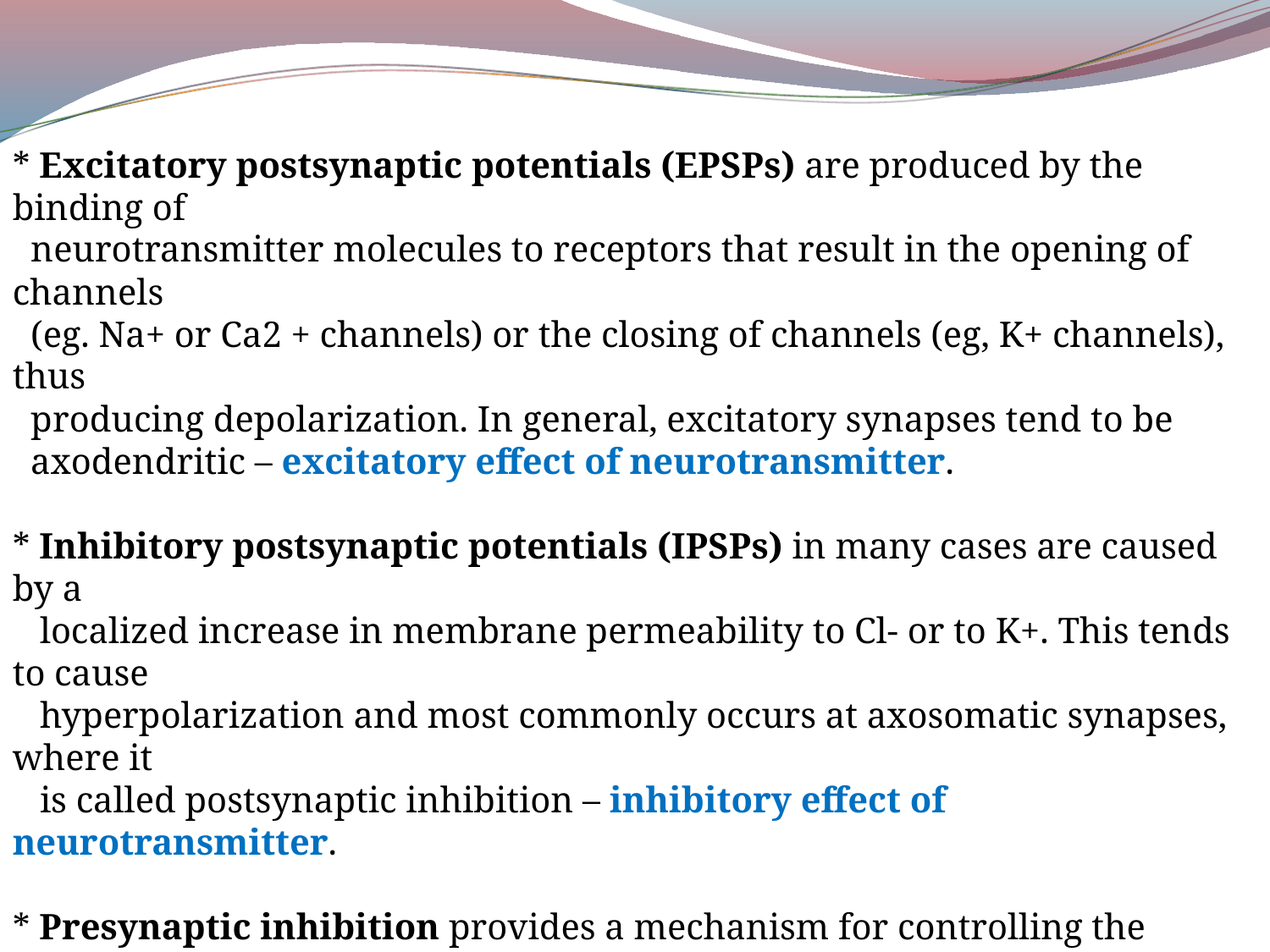

* Excitatory postsynaptic potentials (EPSPs) are produced by the binding of
  neurotransmitter molecules to receptors that result in the opening of channels
  (eg. Na+ or Ca2 + channels) or the closing of channels (eg, K+ channels), thus
  producing depolarization. In general, excitatory synapses tend to be
  axodendritic – excitatory effect of neurotransmitter.

* Inhibitory postsynaptic potentials (IPSPs) in many cases are caused by a
   localized increase in membrane permeability to Cl- or to K+. This tends to cause
   hyperpolarization and most commonly occurs at axosomatic synapses, where it
   is called postsynaptic inhibition – inhibitory effect of neurotransmitter.

* Presynaptic inhibition provides a mechanism for controlling the efficacy of
   transmission at individual synapses. It is mediated by axoaxonal synapses.
   Binding of neurotransmitters to the receptors mediating presynaptic inhibition
   leads to a reduction in the amount of neurotransmitter secreted by the
   postsynaptic axon. This reduction is caused either by a decrease in the size of the
   action potential in the presynaptic terminal as a result of activation of K+ or Cl-
   channels or by reduced opening of Ca2 + channels in the presynaptic terminal.
   thereby decreasing the amount of transmitter release.